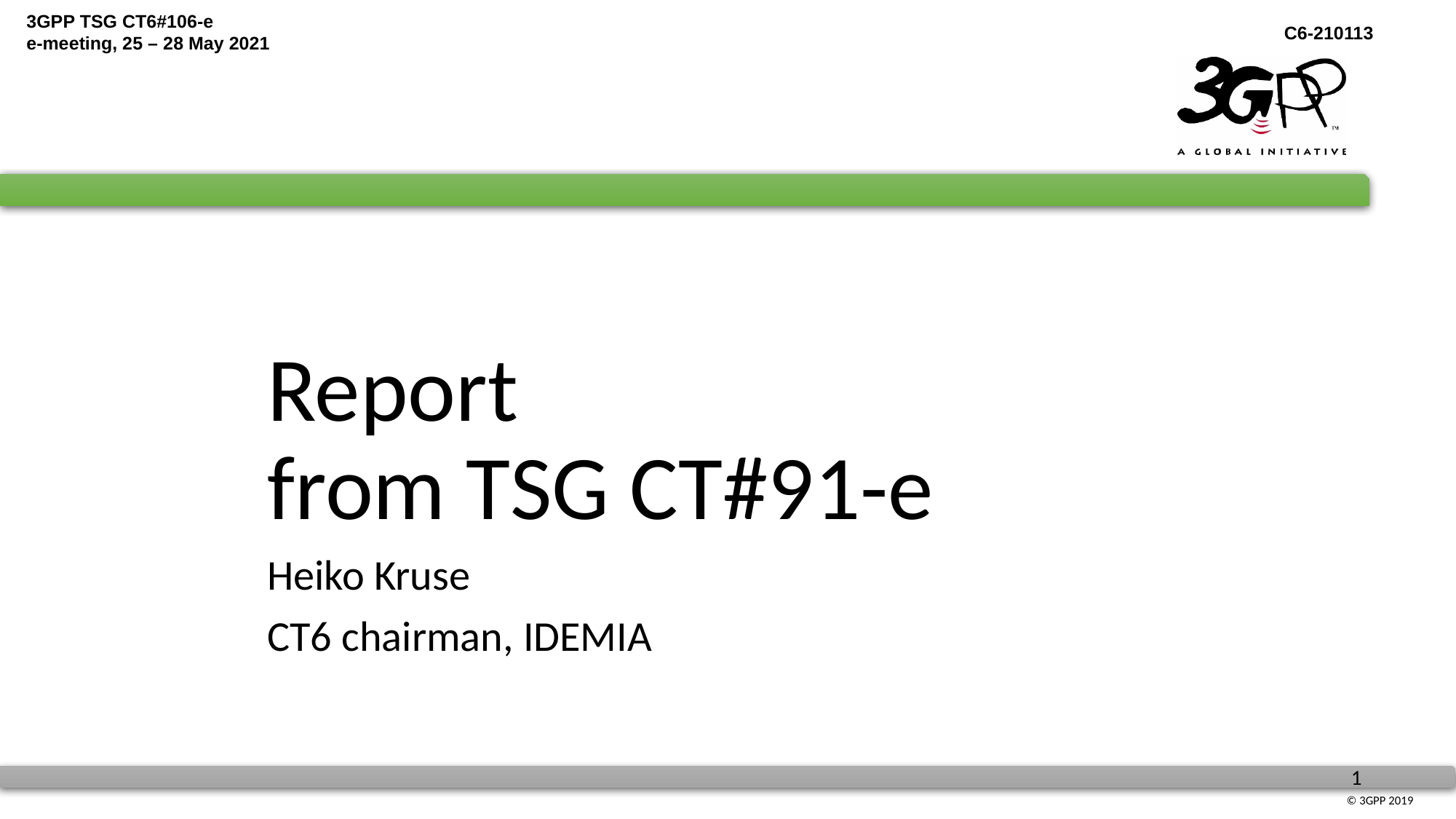

# Report from TSG CT#91-e
Heiko Kruse
CT6 chairman, IDEMIA